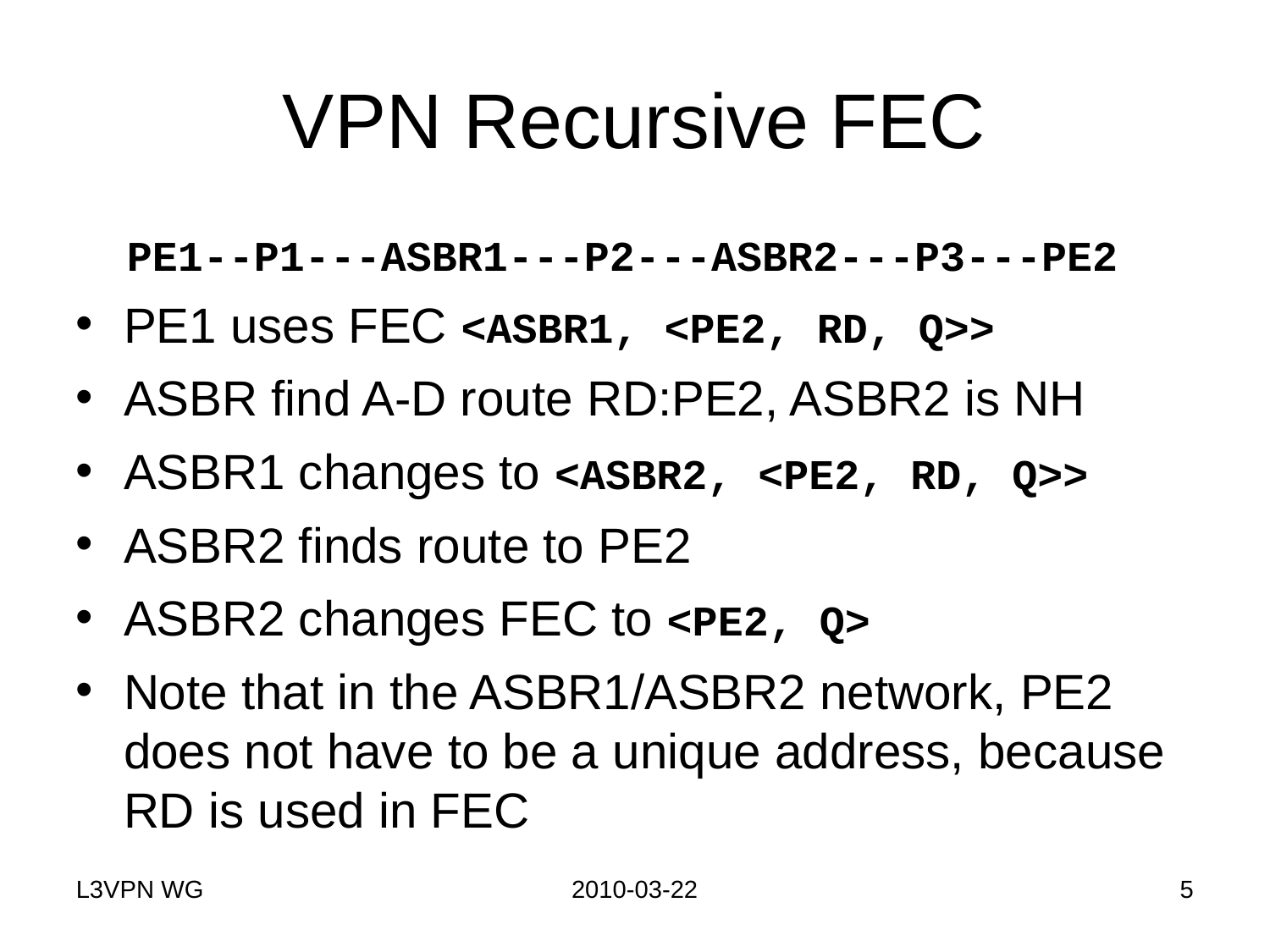

# VPN Recursive FEC
  PE1--P1---ASBR1---P2---ASBR2---P3---PE2
PE1 uses FEC <ASBR1, <PE2, RD, Q>>
ASBR find A-D route RD:PE2, ASBR2 is NH
ASBR1 changes to <ASBR2, <PE2, RD, Q>>
ASBR2 finds route to PE2
ASBR2 changes FEC to <PE2, Q>
Note that in the ASBR1/ASBR2 network, PE2 does not have to be a unique address, because RD is used in FEC
L3VPN WG
2010-03-22
5